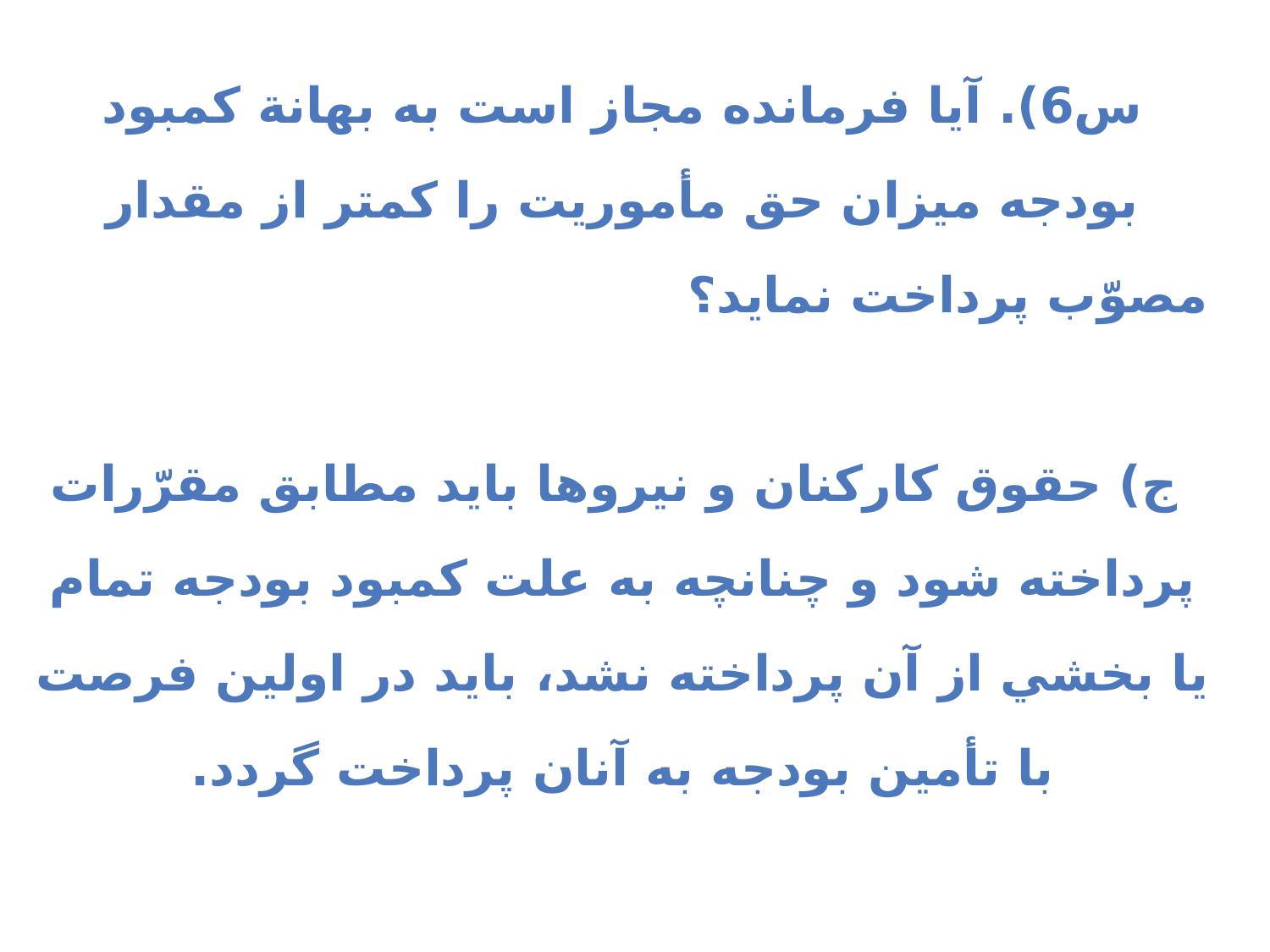

س6). آيا فرمانده مجاز است به بهانة كمبود بودجه ميزان حق مأموريت را كمتر از مقدار مصوّب پرداخت نمايد؟
 ج) حقوق كاركنان و نيروها بايد مطابق مقرّرات پرداخته شود و چنانچه به علت كمبود بودجه تمام يا بخشي از آن پرداخته نشد، بايد در اولين فرصت با تأمين بودجه به آنان پرداخت گردد.